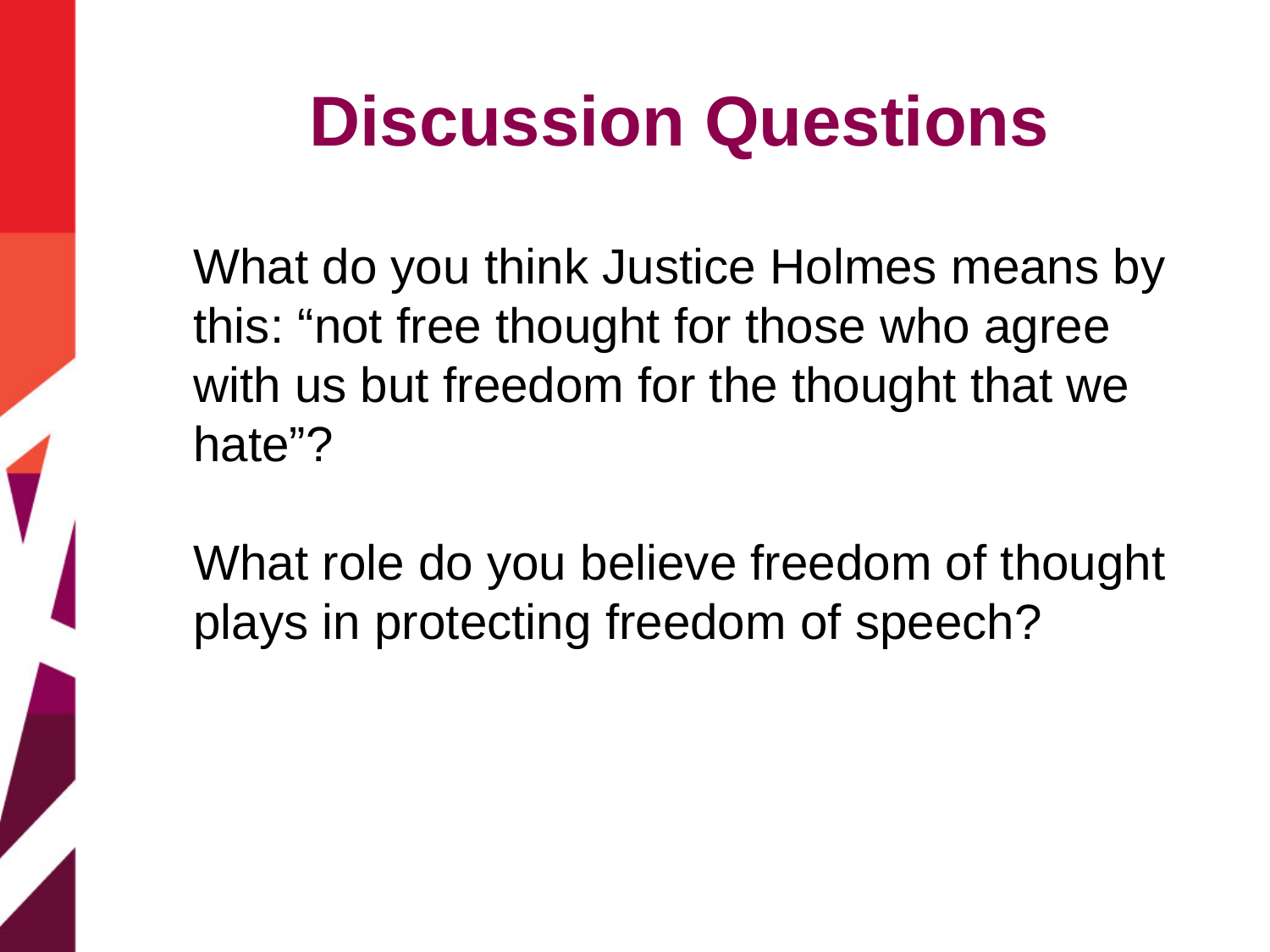

# Discussion Questions
What do you think Justice Holmes means by this: “not free thought for those who agree with us but freedom for the thought that we hate”?

What role do you believe freedom of thought plays in protecting freedom of speech?